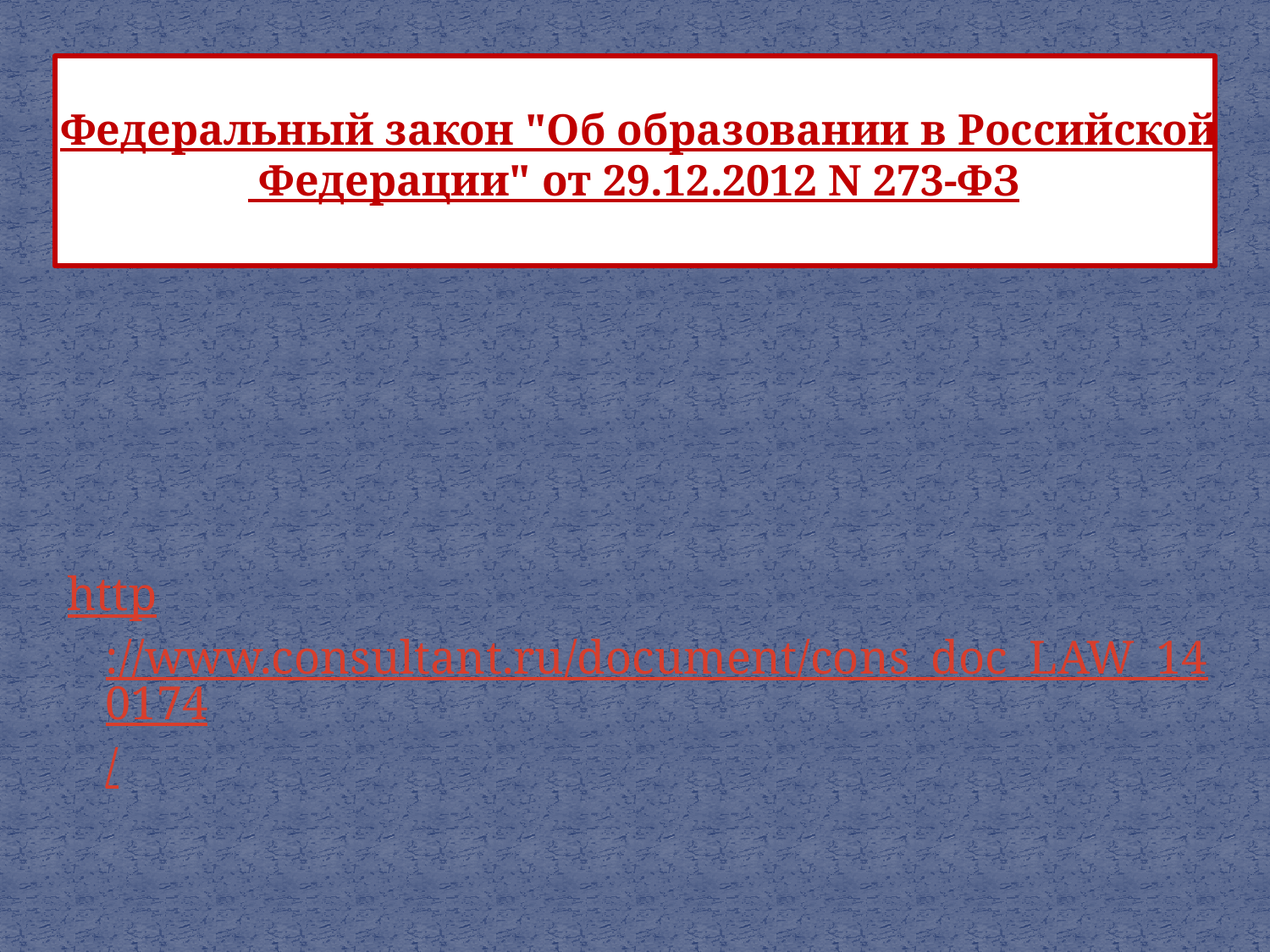

Федеральный закон "Об образовании в Российской
 Федерации" от 29.12.2012 N 273-ФЗ

http://www.consultant.ru/document/cons_doc_LAW_140174/